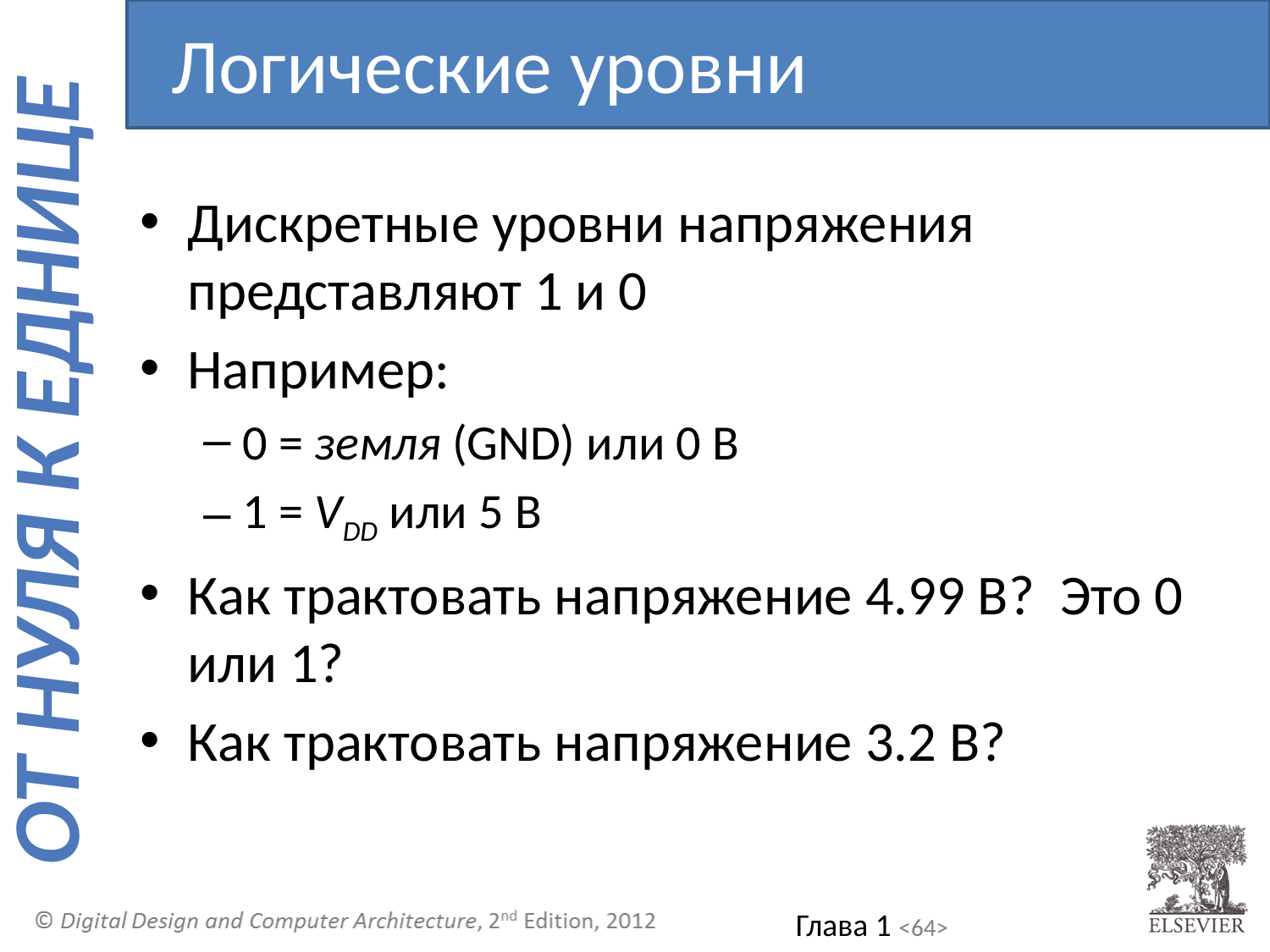

Логические уровни
Дискретные уровни напряжения представляют 1 и 0
Например:
0 = земля (GND) или 0 В
1 = VDD или 5 В
Как трактовать напряжение 4.99 В?  Это 0 или 1?
Как трактовать напряжение 3.2 В?